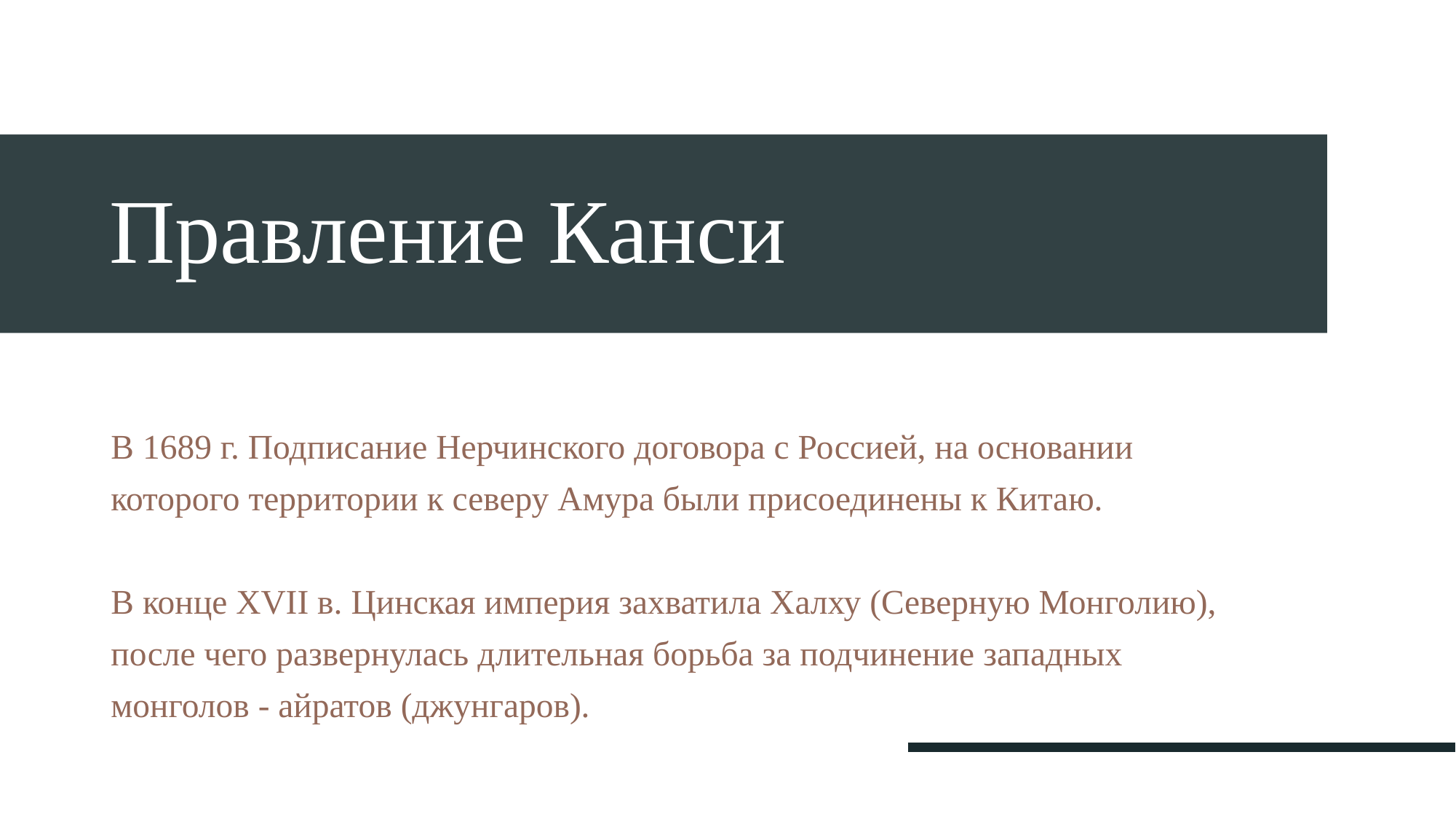

# Правление Канси

В 1689 г. Подписание Нерчинского договора с Россией, на основании
которого территории к северу Амура были присоединены к Китаю.

В конце XVII в. Цинская империя захватила Халху (Северную Монголию),
после чего развернулась длительная борьба за подчинение западных
монголов - айратов (джунгаров).